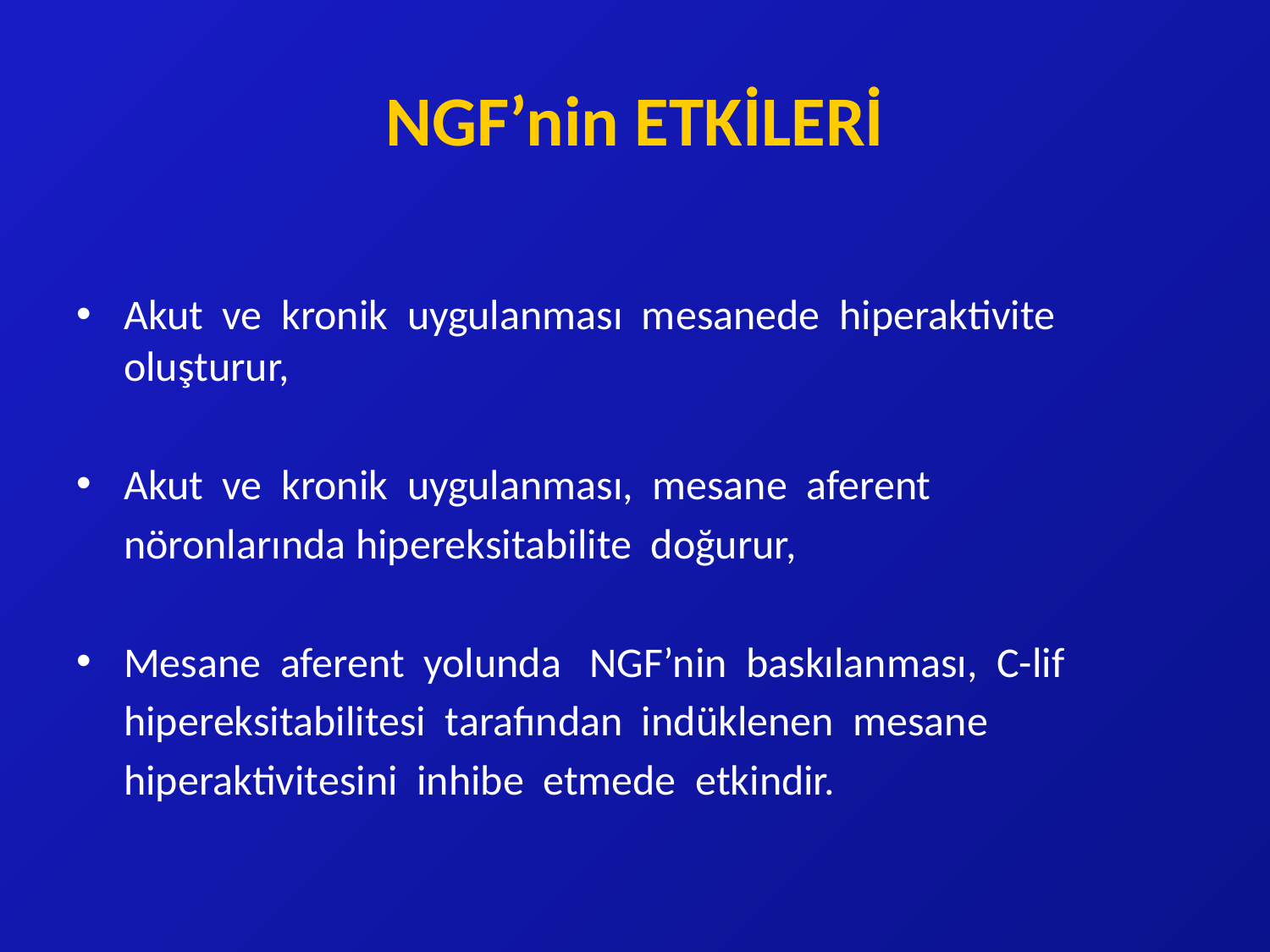

# NGF’nin ETKİLERİ

Akut  ve  kronik  uygulanması  mesanede  hiperaktivite oluşturur,

Akut  ve  kronik  uygulanması,  mesane  aferent
     nöronlarında hipereksitabilite  doğurur,

Mesane  aferent  yolunda   NGF’nin  baskılanması,  C-lif
     hipereksitabilitesi  tarafından  indüklenen  mesane
     hiperaktivitesini  inhibe  etmede  etkindir.